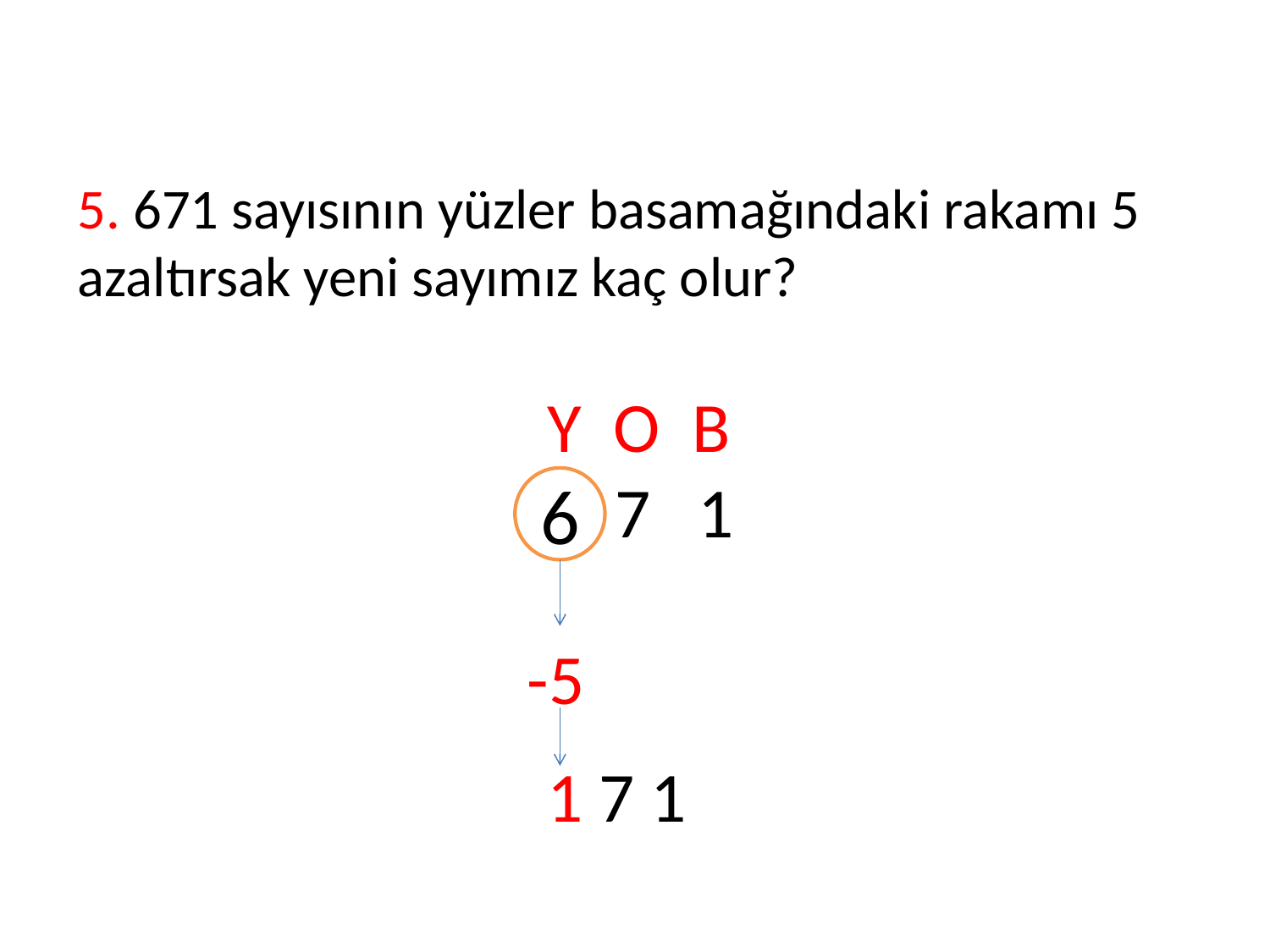

5. 671 sayısının yüzler basamağındaki rakamı 5 azaltırsak yeni sayımız kaç olur?

Y  O  B
6  7   1
6
-5
1 7 1